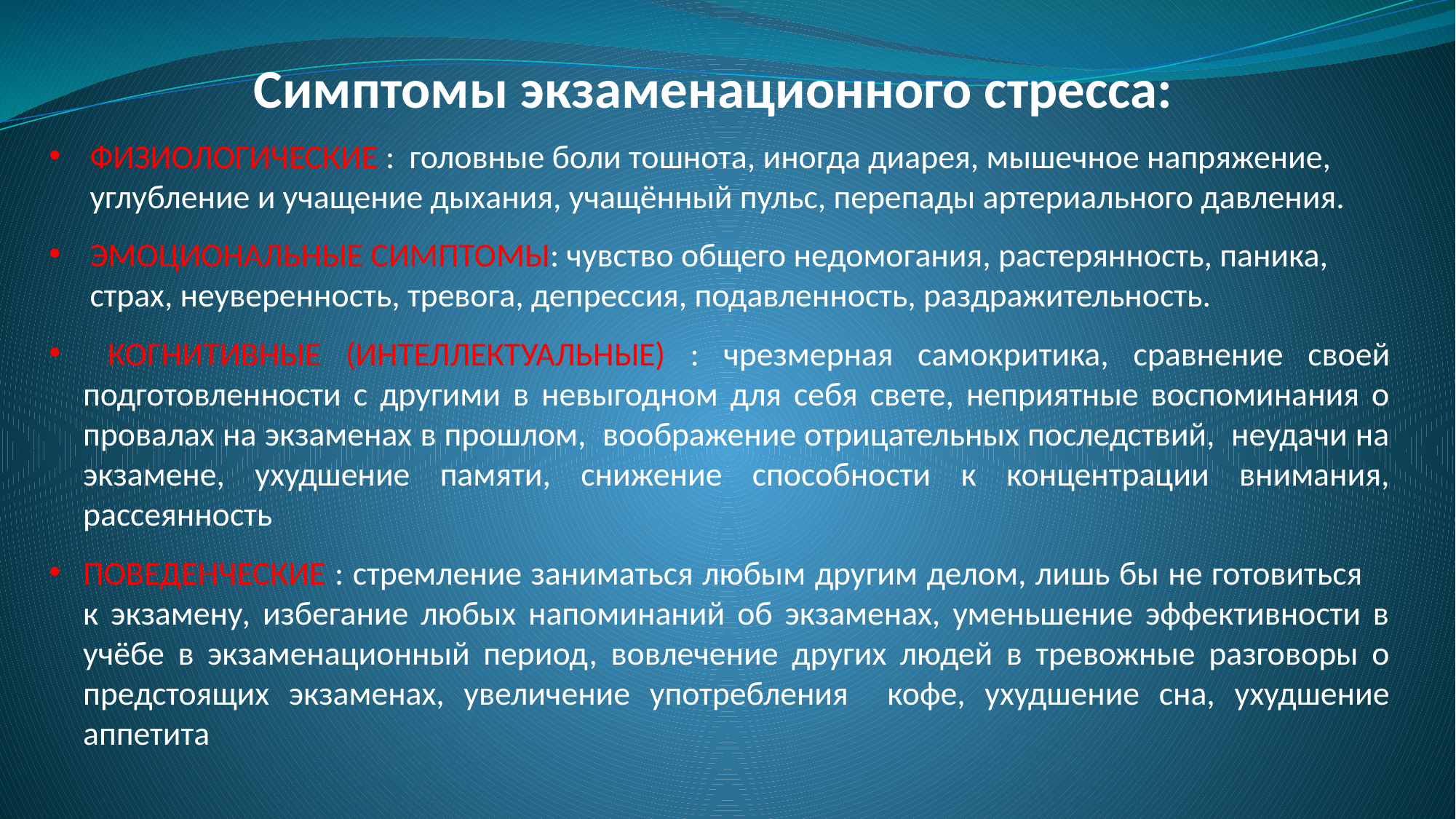

Симптомы экзаменационного стресса:
ФИЗИОЛОГИЧЕСКИЕ :  головные боли тошнота, иногда диарея, мышечное напряжение, углубление и учащение дыхания, учащённый пульс, перепады артериального давления.

ЭМОЦИОНАЛЬНЫЕ СИМПТОМЫ: чувство общего недомогания, растерянность, паника, страх, неуверенность, тревога, депрессия, подавленность, раздражительность.

 КОГНИТИВНЫЕ (ИНТЕЛЛЕКТУАЛЬНЫЕ) : чрезмерная самокритика, сравнение своей подготовленности с другими в невыгодном для себя свете, неприятные воспоминания о провалах на экзаменах в прошлом,  воображение отрицательных последствий,  неудачи на экзамене, ухудшение памяти, снижение способности к концентрации внимания, рассеянность

ПОВЕДЕНЧЕСКИЕ : стремление заниматься любым другим делом, лишь бы не готовиться    к экзамену, избегание любых напоминаний об экзаменах, уменьшение эффективности в учёбе в экзаменационный период, вовлечение других людей в тревожные разговоры о предстоящих экзаменах, увеличение употребления  кофе, ухудшение сна, ухудшение аппетита